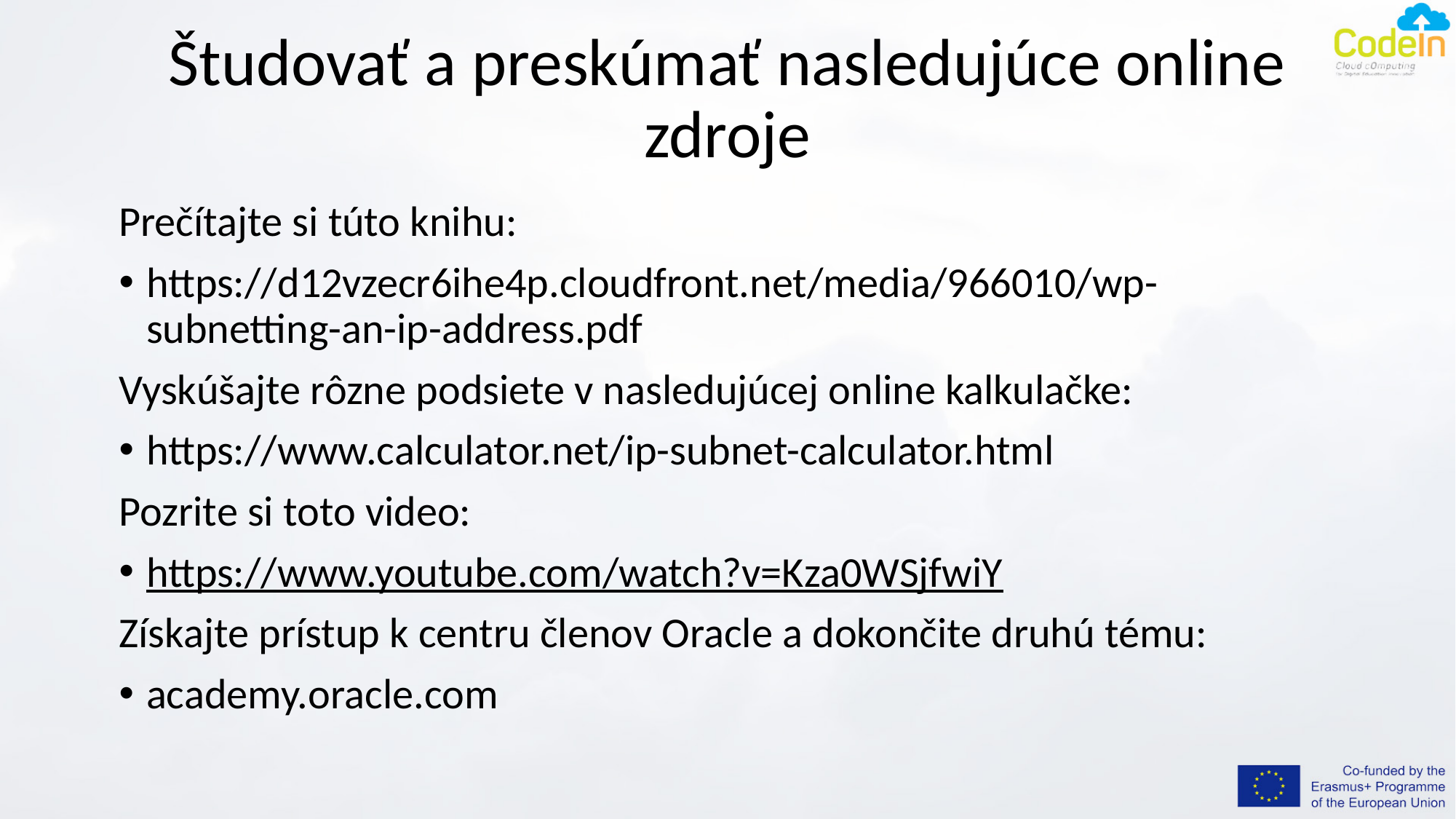

# Študovať a preskúmať nasledujúce online zdroje
Prečítajte si túto knihu:
https://d12vzecr6ihe4p.cloudfront.net/media/966010/wp-subnetting-an-ip-address.pdf
Vyskúšajte rôzne podsiete v nasledujúcej online kalkulačke:
https://www.calculator.net/ip-subnet-calculator.html
Pozrite si toto video:
https://www.youtube.com/watch?v=Kza0WSjfwiY
Získajte prístup k centru členov Oracle a dokončite druhú tému:
academy.oracle.com